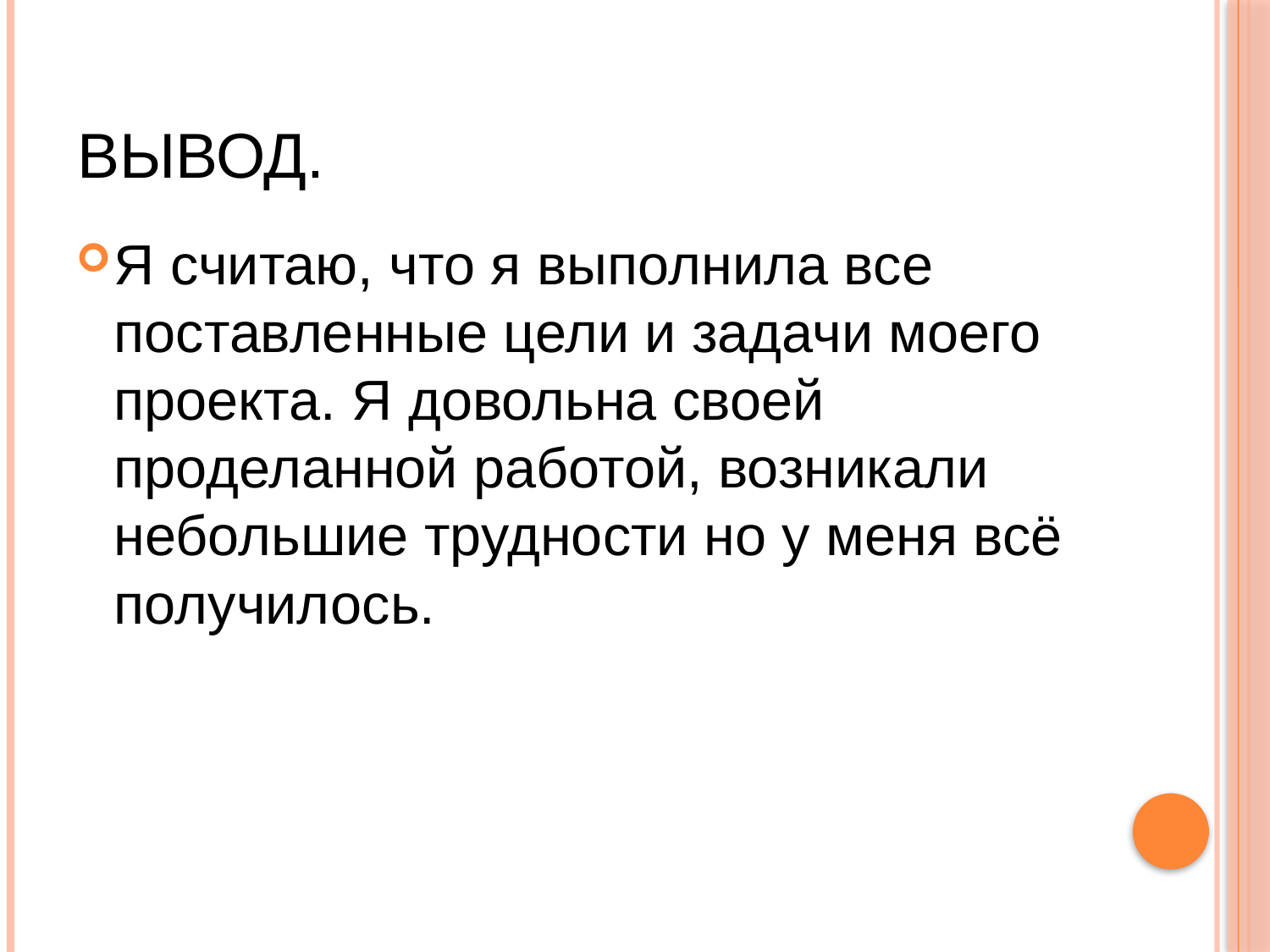

# Вывод.
Я считаю, что я выполнила все поставленные цели и задачи моего проекта. Я довольна своей проделанной работой, возникали небольшие трудности но у меня всё получилось.